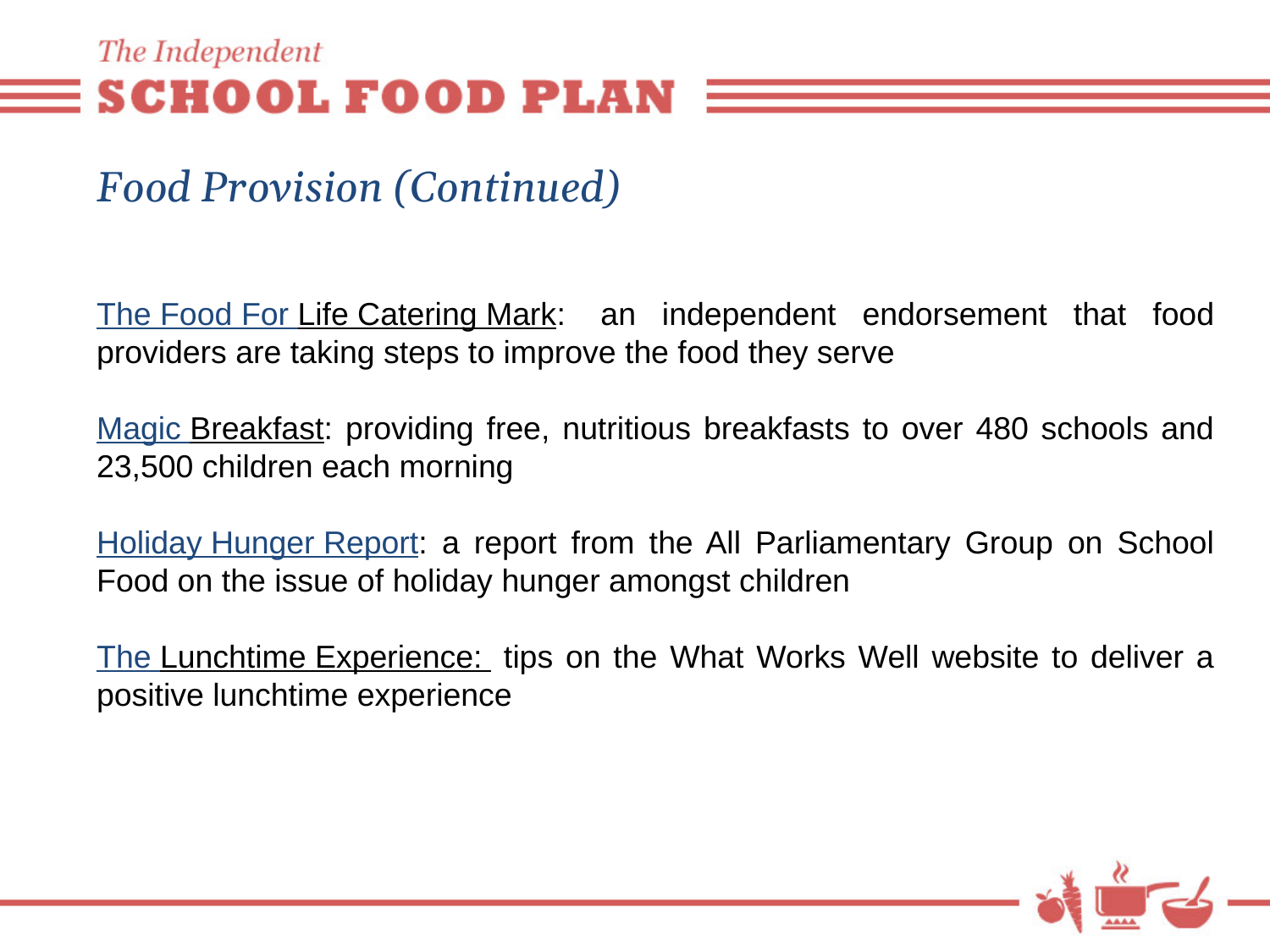

# Food Provision (Continued)

The Food For Life Catering Mark:  an independent endorsement that food providers are taking steps to improve the food they serve

Magic Breakfast: providing free, nutritious breakfasts to over 480 schools and 23,500 children each morning

Holiday Hunger Report: a report from the All Parliamentary Group on School Food on the issue of holiday hunger amongst children

The Lunchtime Experience:  tips on the What Works Well website to deliver a positive lunchtime experience